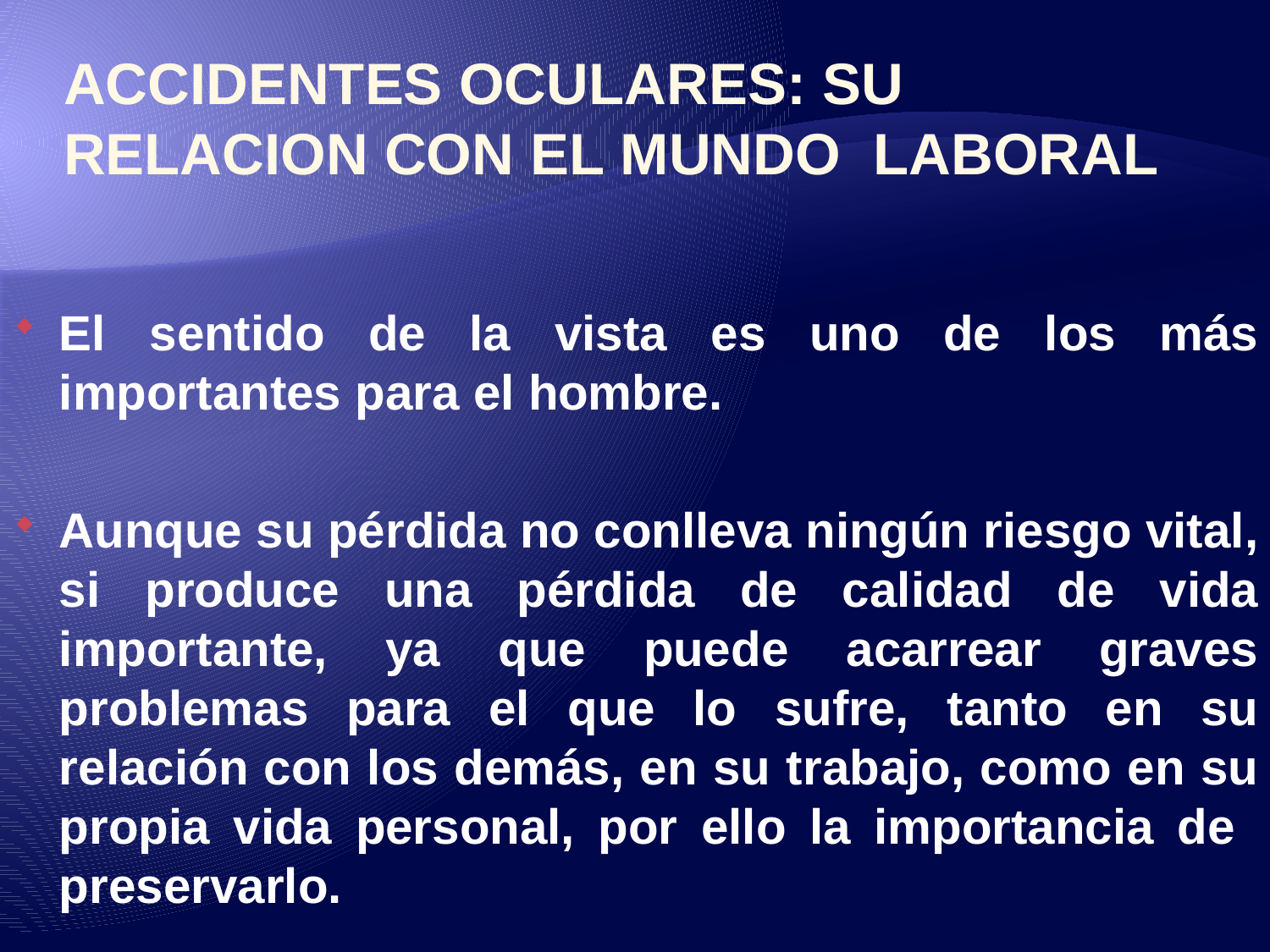

# ACCIDENTES OCULARES: SU RELACION CON EL MUNDO  LABORAL

El sentido de la vista es uno de los más importantes para el hombre.

Aunque su pérdida no conlleva ningún riesgo vital, si produce una pérdida de calidad de vida importante, ya que puede acarrear graves problemas para el que lo sufre, tanto en su relación con los demás, en su trabajo, como en su propia vida personal, por ello la importancia de  preservarlo.